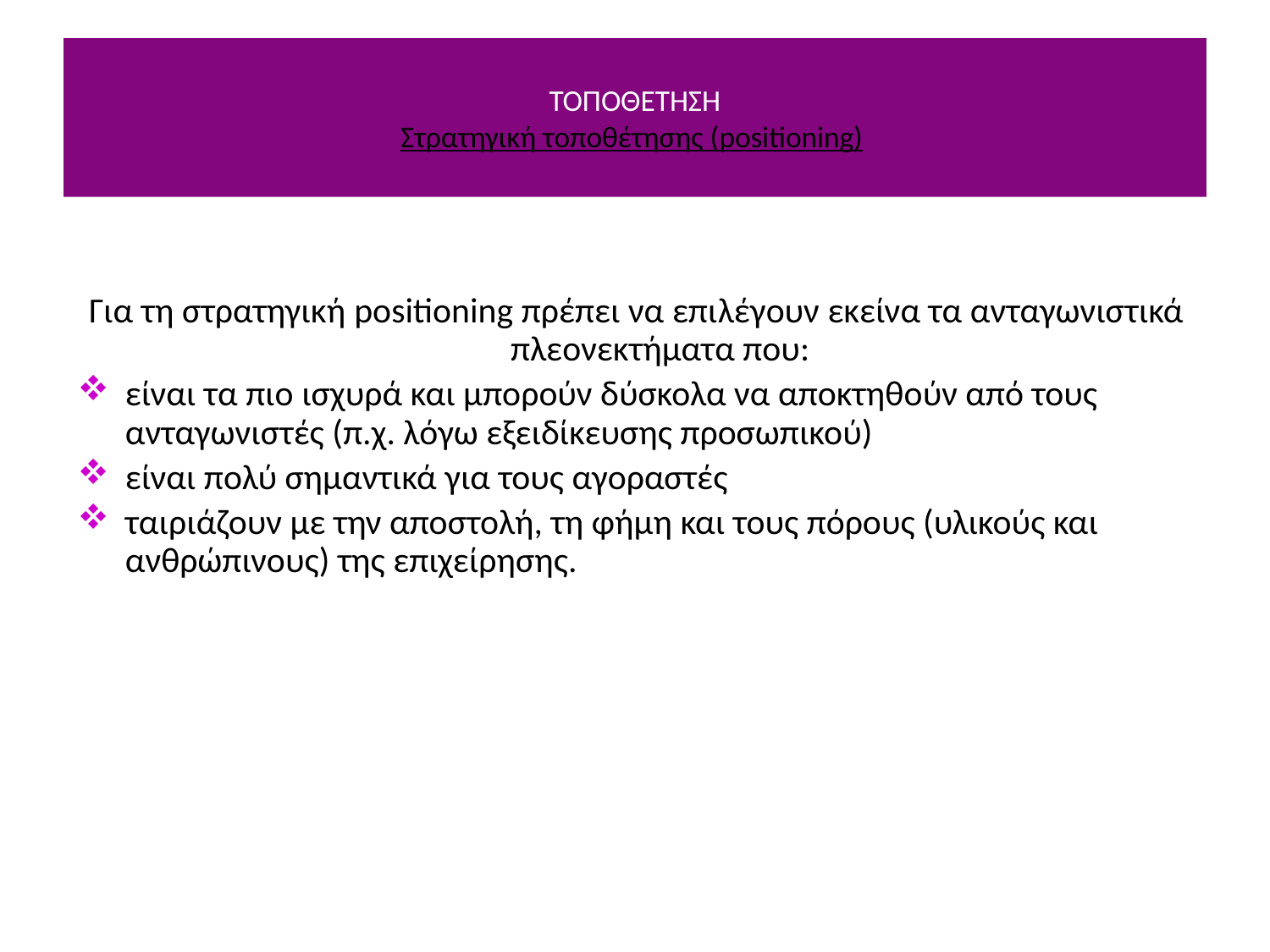

# ΤΟΠΟΘΕΤΗΣΗ Στρατηγική τοποθέτησης (positioning)
Για τη στρατηγική positioning πρέπει να επιλέγουν εκείνα τα ανταγωνιστικά πλεονεκτήματα που:
είναι τα πιο ισχυρά και μπορούν δύσκολα να αποκτηθούν από τους ανταγωνιστές (π.χ. λόγω εξειδίκευσης προσωπικού)
είναι πολύ σημαντικά για τους αγοραστές
ταιριάζουν με την αποστολή, τη φήμη και τους πόρους (υλικούς και ανθρώπινους) της επιχείρησης.